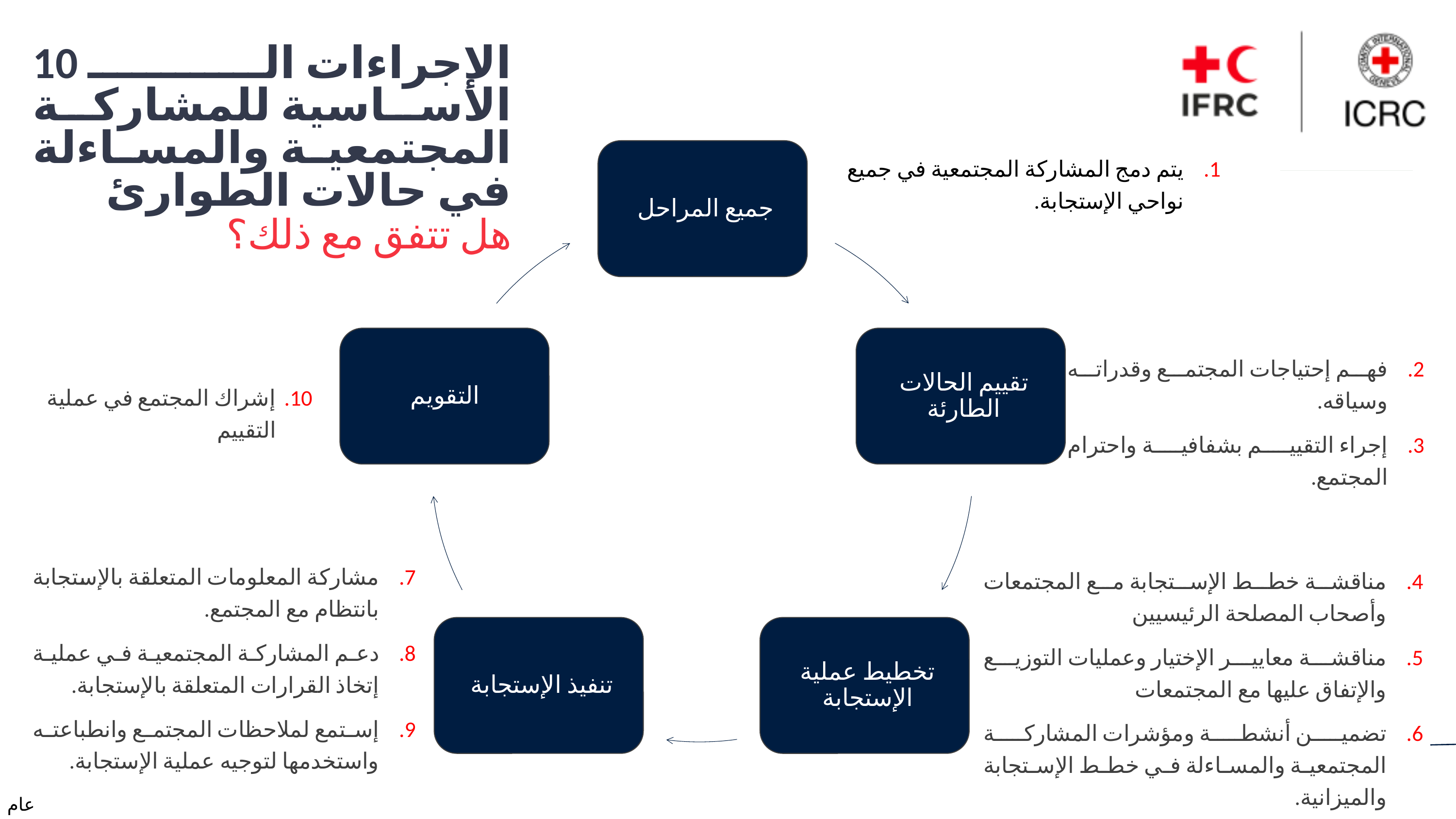

الإجراءات الـ 10 الاساسية للمشاركة المجتمعية والمساءلة في حالات الطوارئ
هل تتفق مع ذلك؟
جميع المراحل
تقييم الحالات الطارئة
تخطيط عملية الإستجابة
تنفيذ الإستجابة
التقويم
يتم دمج المشاركة المجتمعية في جميع نواحي الإستجابة.
فهم إحتياجات المجتمع وقدراته وسياقه.
إجراء التقييم بشفافية واحترام المجتمع.
إشراك المجتمع في عملية التقييم
مشاركة المعلومات المتعلقة بالإستجابة بانتظام مع المجتمع.
دعم المشاركة المجتمعية في عملية إتخاذ القرارات المتعلقة بالإستجابة.
إستمع لملاحظات المجتمع وانطباعته واستخدمها لتوجيه عملية الإستجابة.
مناقشة خطط الإستجابة مع المجتمعات وأصحاب المصلحة الرئيسيين
مناقشة معايير الإختيار وعمليات التوزيع والإتفاق عليها مع المجتمعات
تضمين أنشطة ومؤشرات المشاركة المجتمعية والمساءلة في خطط الإستجابة والميزانية.
عام